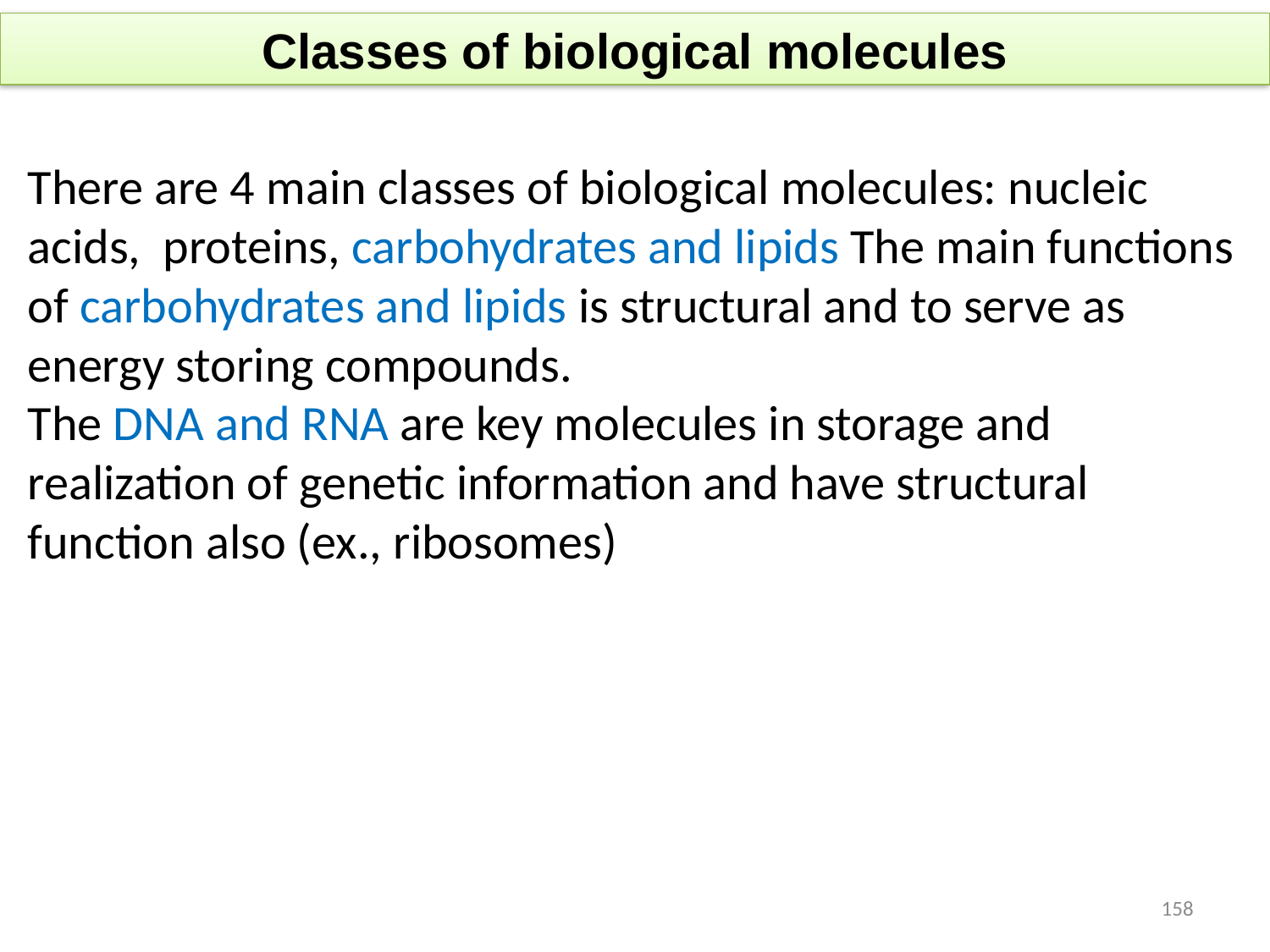

Classes of biological molecules
There are 4 main classes of biological molecules: nucleic acids,  proteins, carbohydrates and lipids The main functions of carbohydrates and lipids is structural and to serve as energy storing compounds.
The DNA and RNA are key molecules in storage and realization of genetic information and have structural function also (ex., ribosomes)
158